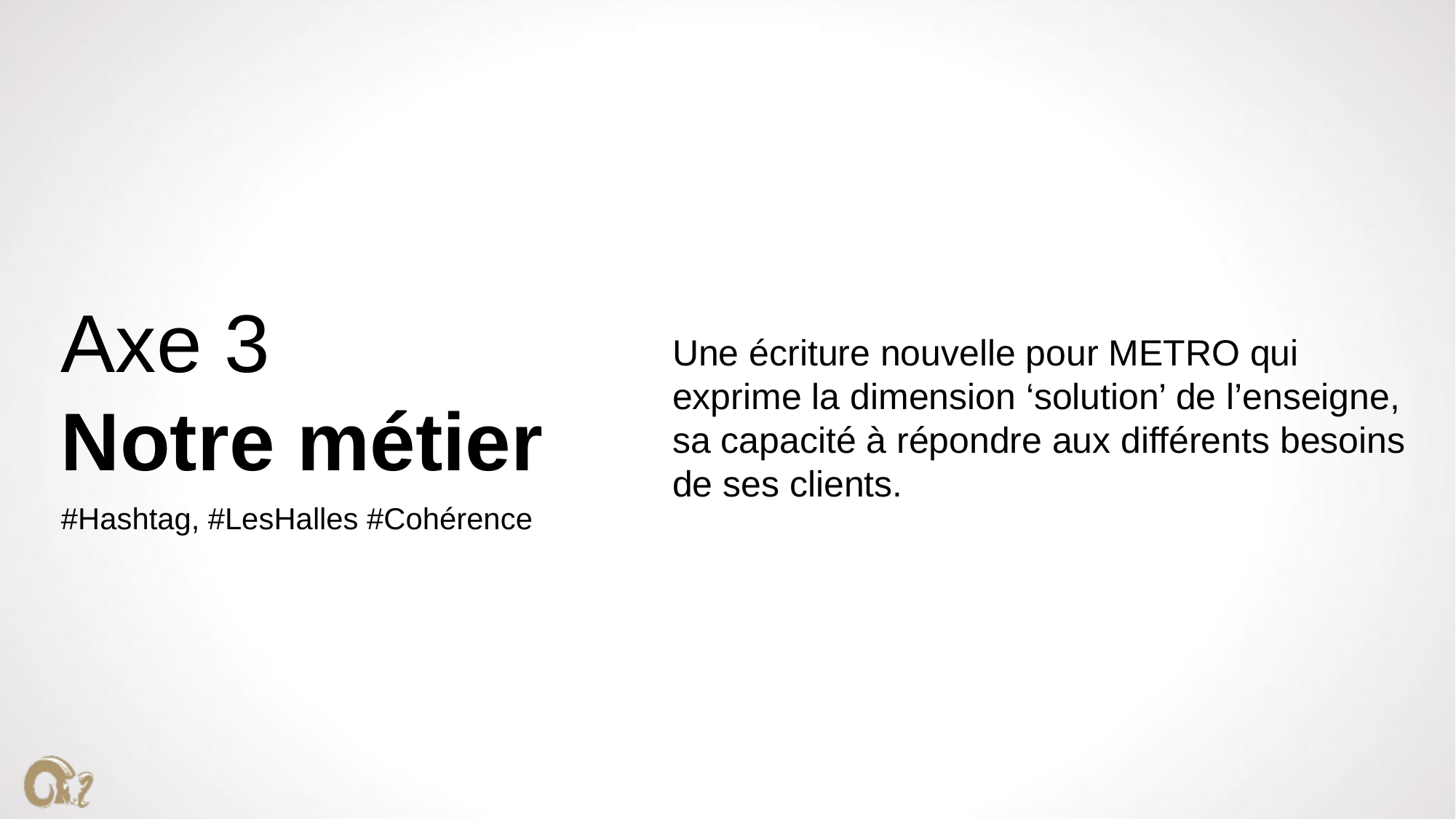

Une écriture nouvelle pour METRO qui exprime la dimension ‘solution’ de l’enseigne, sa capacité à répondre aux différents besoins de ses clients.

Axe 3
Notre métier
#Hashtag, #LesHalles #Cohérence